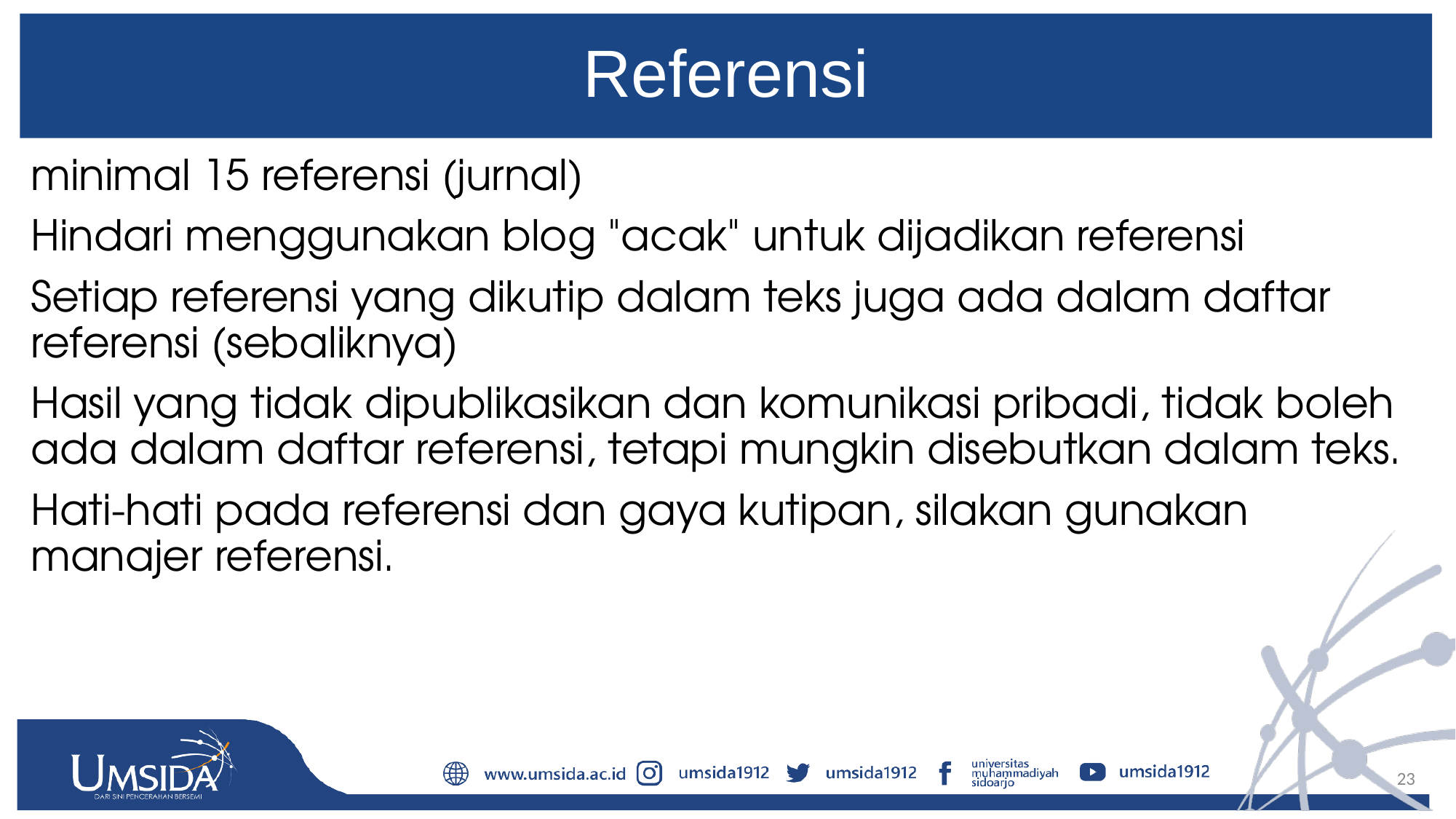

# Referensi
minimal 15 referensi (jurnal)
Hindari menggunakan blog "acak" untuk dijadikan referensi
Setiap referensi yang dikutip dalam teks juga ada dalam daftar referensi (sebaliknya)
Hasil yang tidak dipublikasikan dan komunikasi pribadi, tidak boleh ada dalam daftar referensi, tetapi mungkin disebutkan dalam teks.
Hati-hati pada referensi dan gaya kutipan, silakan gunakan manajer referensi.